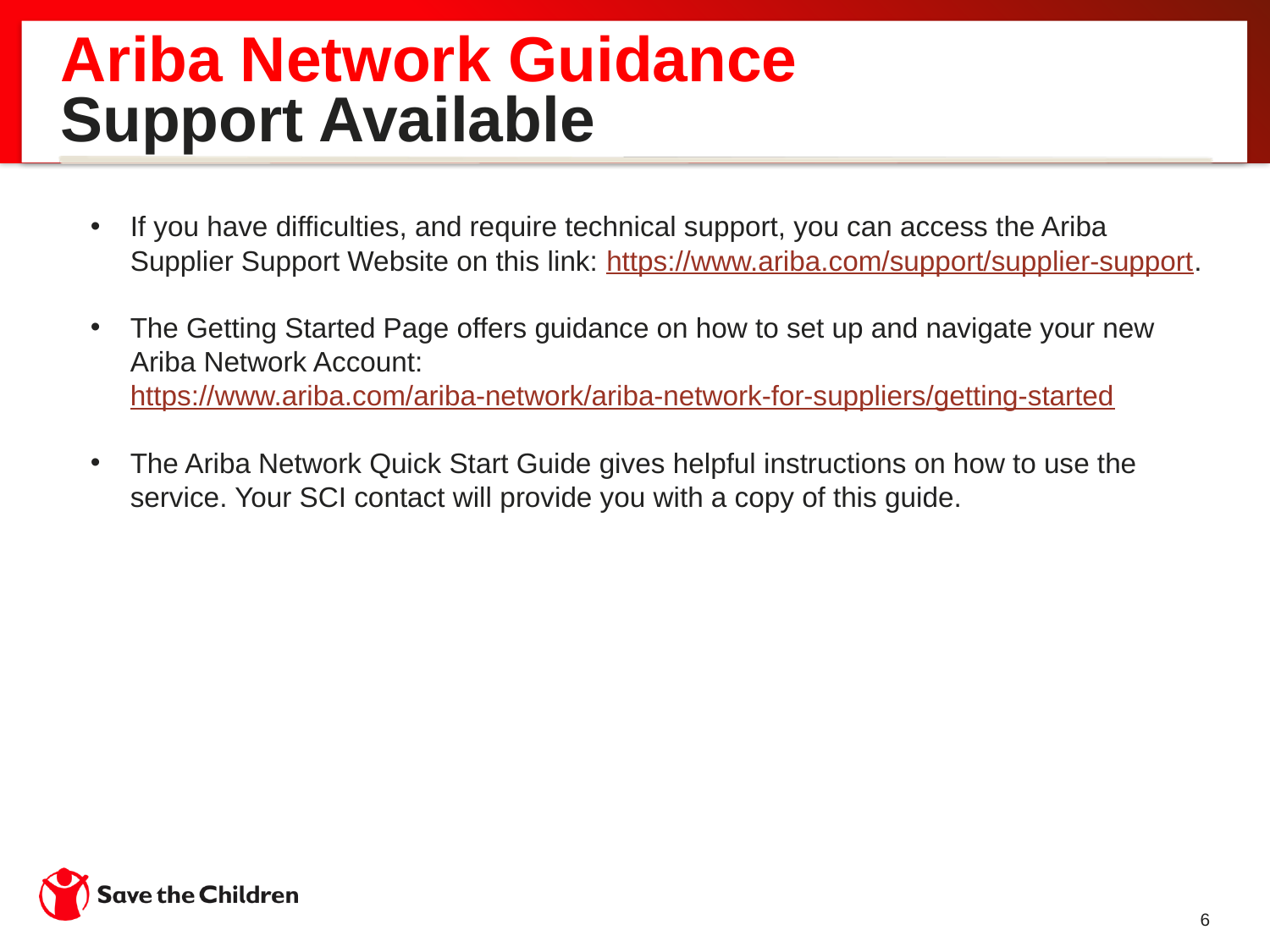

Ariba Network Guidance
Support Available
If you have difficulties, and require technical support, you can access the Ariba Supplier Support Website on this link: https://www.ariba.com/support/supplier-support.

The Getting Started Page offers guidance on how to set up and navigate your new Ariba Network Account: https://www.ariba.com/ariba-network/ariba-network-for-suppliers/getting-started

The Ariba Network Quick Start Guide gives helpful instructions on how to use the service. Your SCI contact will provide you with a copy of this guide.

6